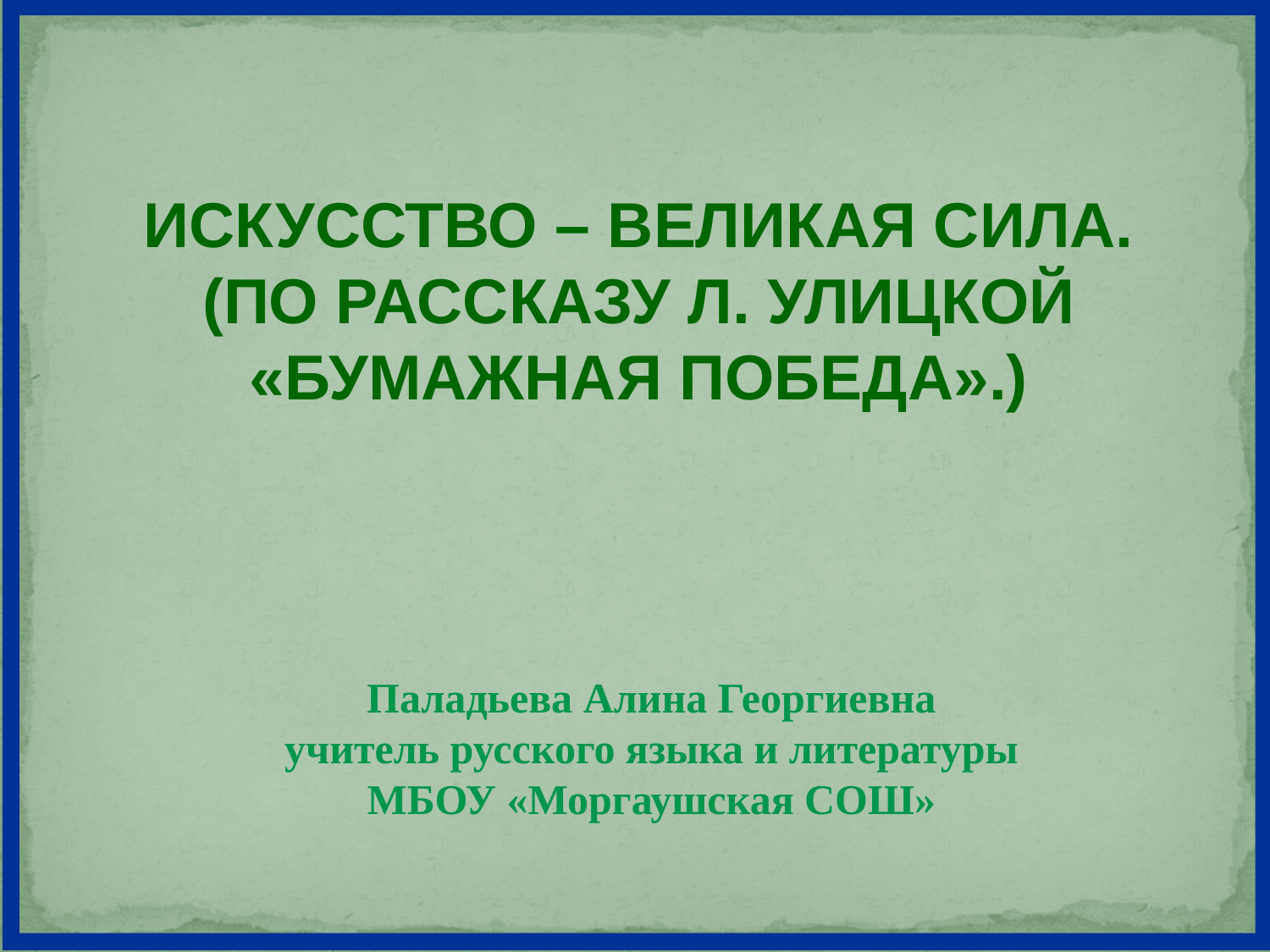

# Искусство – великая сила. (По рассказу Л. Улицкой «Бумажная победа».)
Паладьева Алина Георгиевна
учитель русского языка и литературы
МБОУ «Моргаушская СОШ»